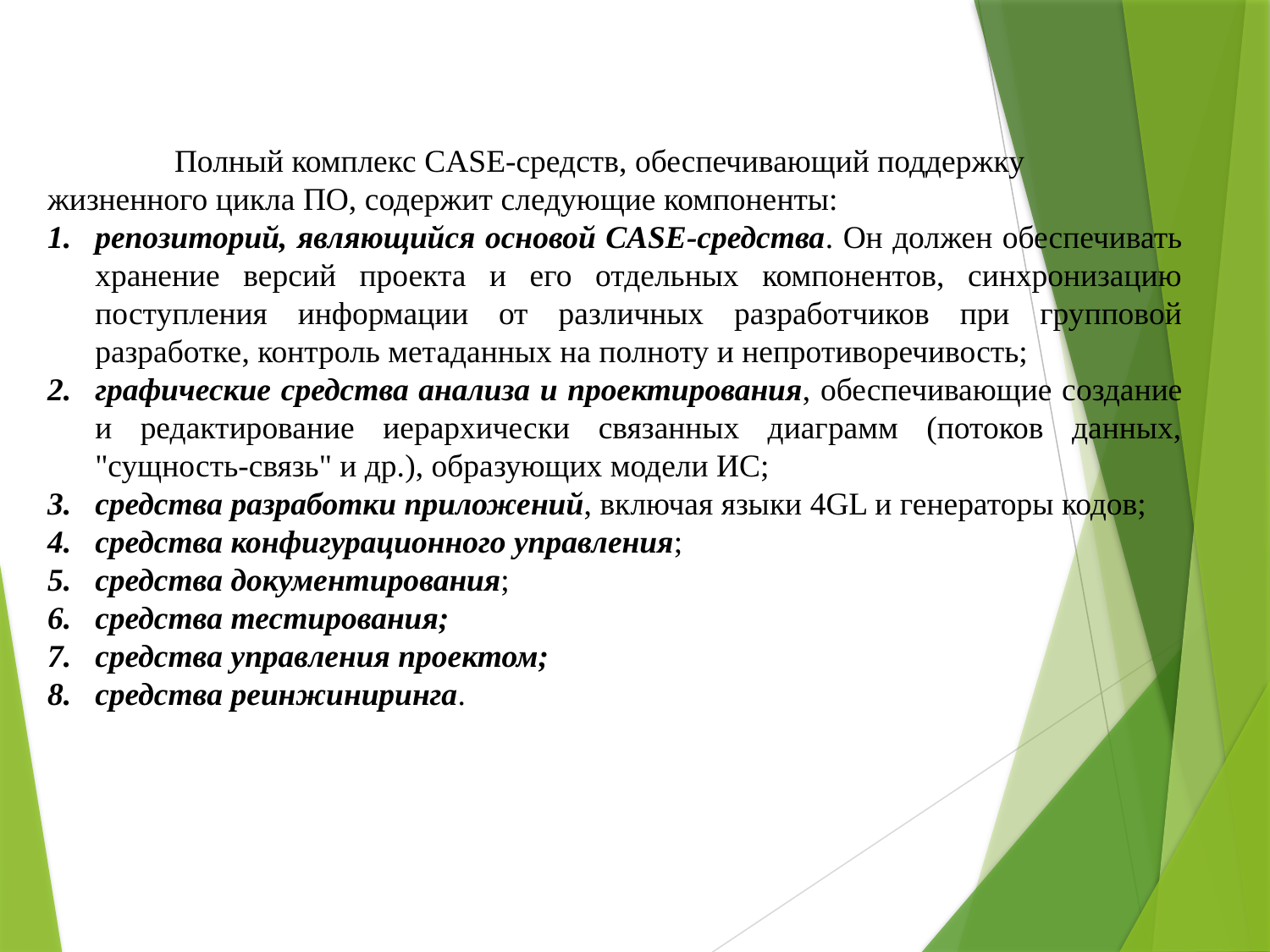

Полный комплекс CASE-средств, обеспечивающий поддержку жизненного цикла ПО, содержит следующие компоненты:
репозиторий, являющийся основой CASE-средства. Он должен обеспечивать хранение версий проекта и его отдельных компонентов, синхронизацию поступления информации от различных разработчиков при групповой разработке, контроль метаданных на полноту и непротиворечивость;
графические средства анализа и проектирования, обеспечивающие создание и редактирование иерархически связанных диаграмм (потоков данных, "сущность-связь" и др.), образующих модели ИС;
средства разработки приложений, включая языки 4GL и генераторы кодов;
средства конфигурационного управления;
средства документирования;
средства тестирования;
средства управления проектом;
средства реинжиниринга.